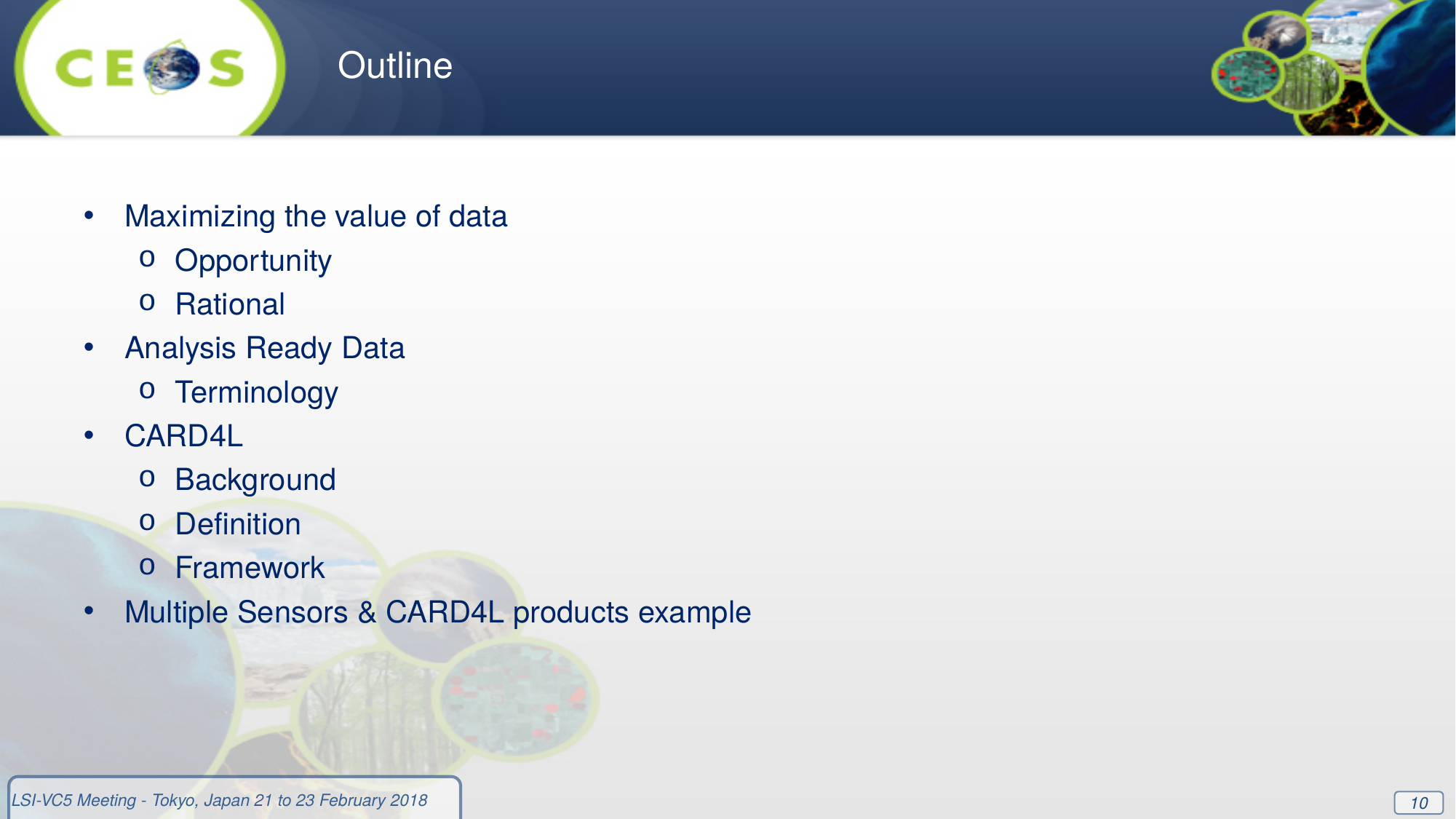

Outline
Maximizing the value of data
Opportunity
Rational
Analysis Ready Data
Terminology
CARD4L
Background
Definition
Framework
Multiple Sensors & CARD4L products example

10